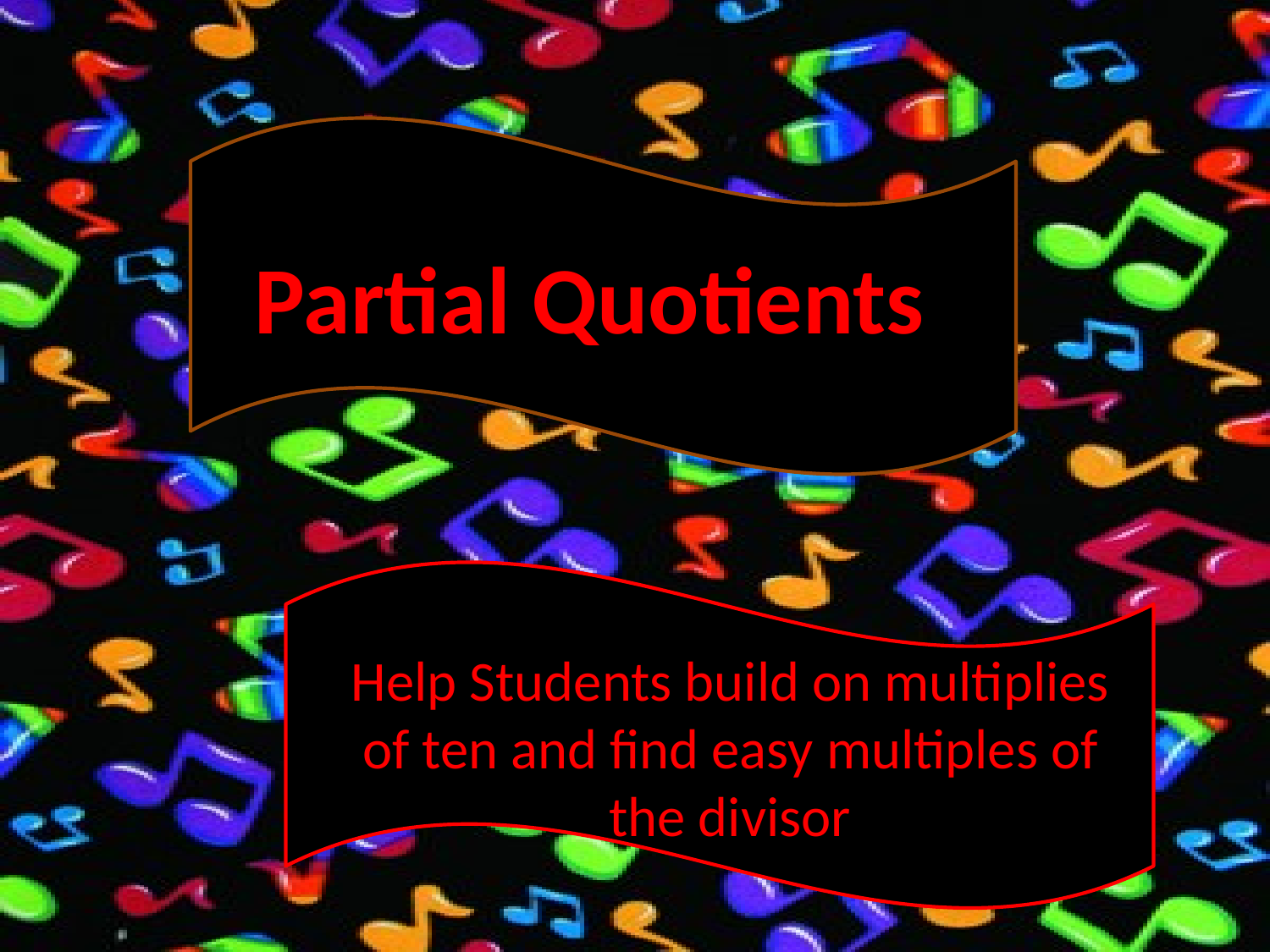

Partial Quotients

Help Students build on multiplies of ten and find easy multiples of the divisor